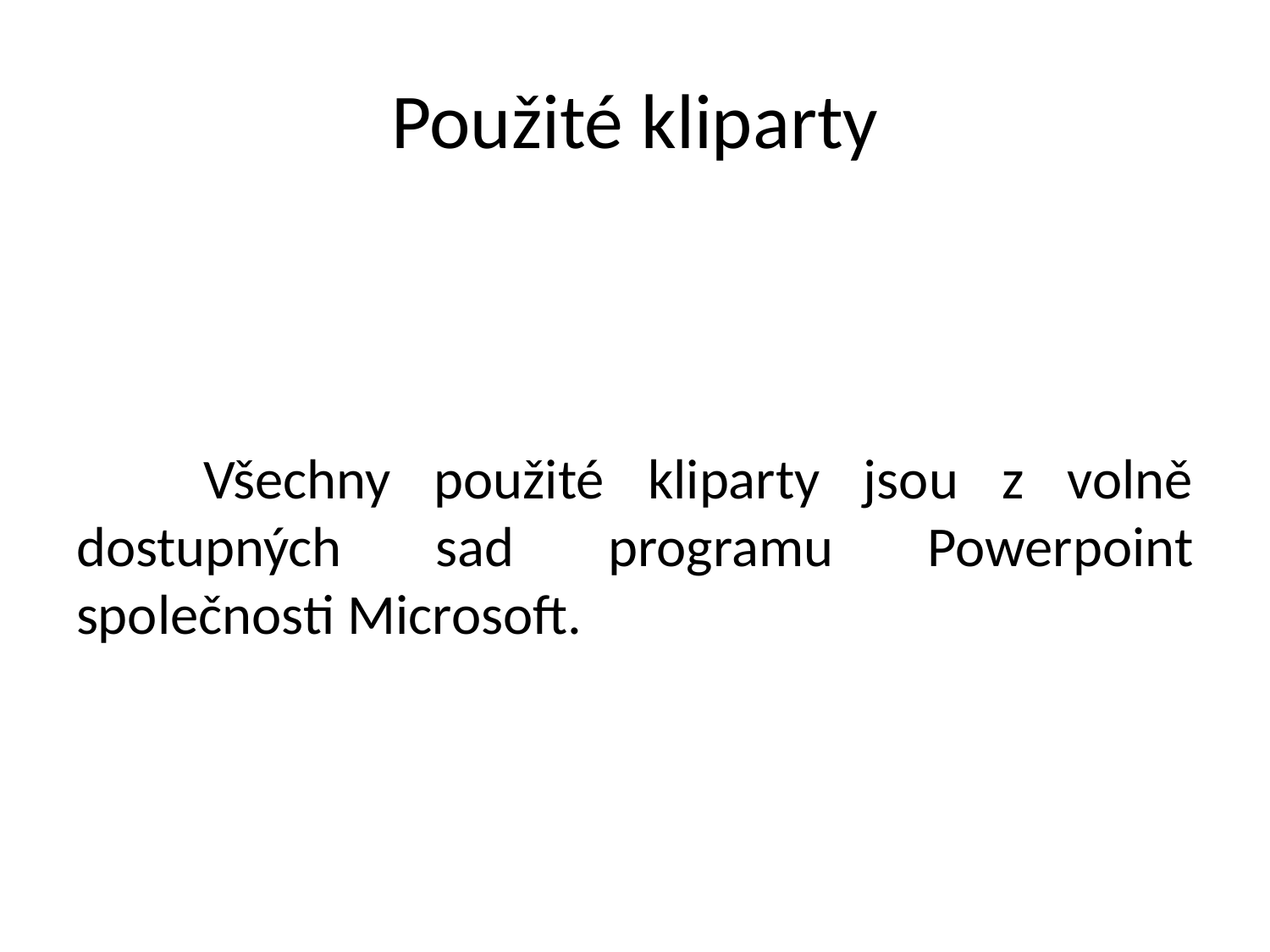

# Použité kliparty
	Všechny použité kliparty jsou z volně dostupných sad programu Powerpoint společnosti Microsoft.